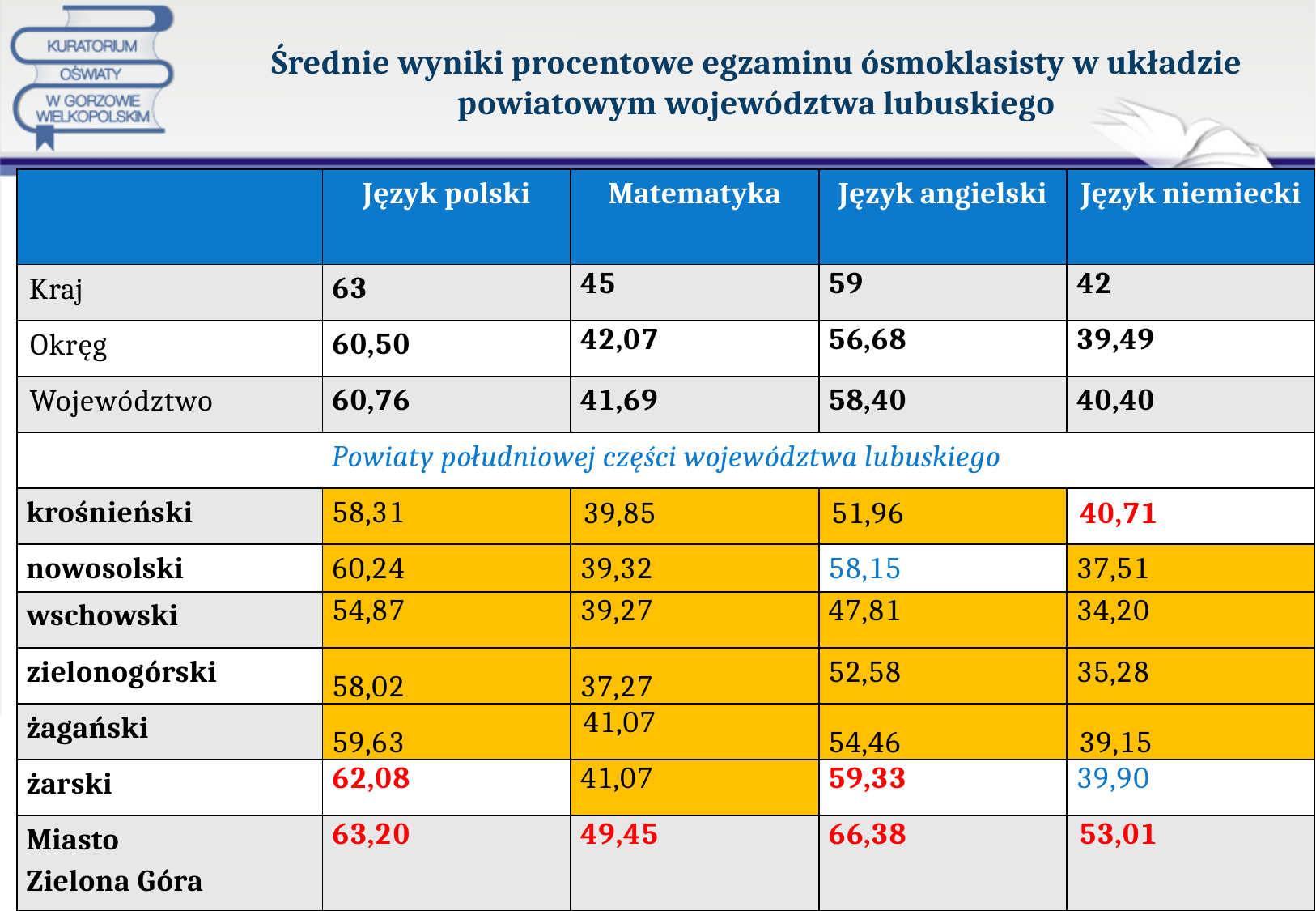

# Średnie wyniki procentowe egzaminu ósmoklasisty w układzie powiatowym województwa lubuskiego
|  | Język polski | Matematyka | Język angielski | Język niemiecki |
| --- | --- | --- | --- | --- |
| Kraj | 63 | 45 | 59 | 42 |
| Okręg | 60,50 | 42,07 | 56,68 | 39,49 |
| Województwo | 60,76 | 41,69 | 58,40 | 40,40 |
| Powiaty południowej części województwa lubuskiego |  |  |  |  |
| krośnieński | 58,31 | 39,85 | 51,96 | 40,71 |
| nowosolski | 60,24 | 39,32 | 58,15 | 37,51 |
| wschowski | 54,87 | 39,27 | 47,81 | 34,20 |
| zielonogórski | 58,02 | 37,27 | 52,58 | 35,28 |
| żagański | 59,63 | 41,07 | 54,46 | 39,15 |
| żarski | 62,08 | 41,07 | 59,33 | 39,90 |
| Miasto Zielona Góra | 63,20 | 49,45 | 66,38 | 53,01 |